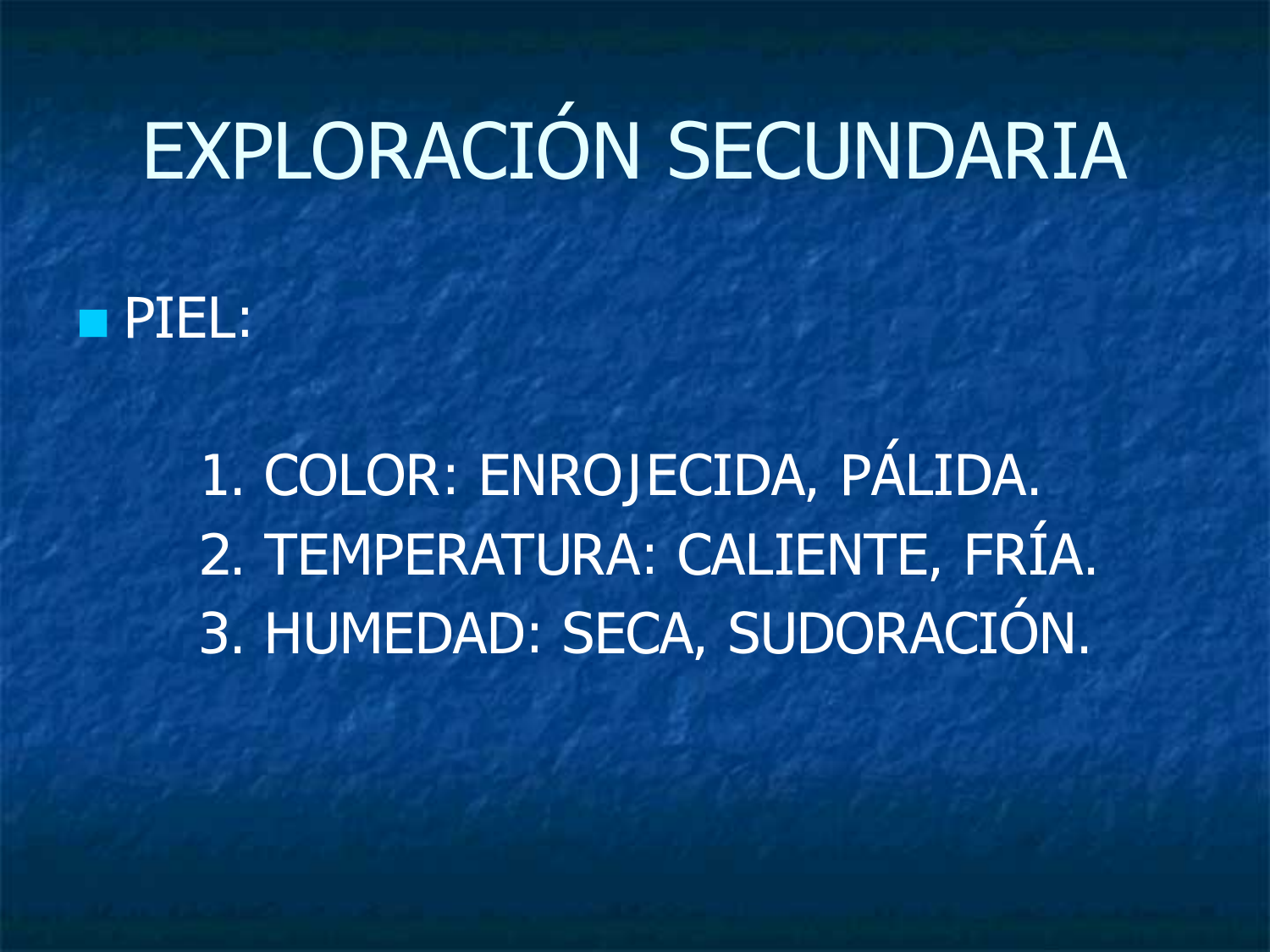

# EXPLORACIÓN SECUNDARIA
PIEL:

       1. COLOR: ENROJECIDA, PÁLIDA.
       2. TEMPERATURA: CALIENTE, FRÍA.
       3. HUMEDAD: SECA, SUDORACIÓN.